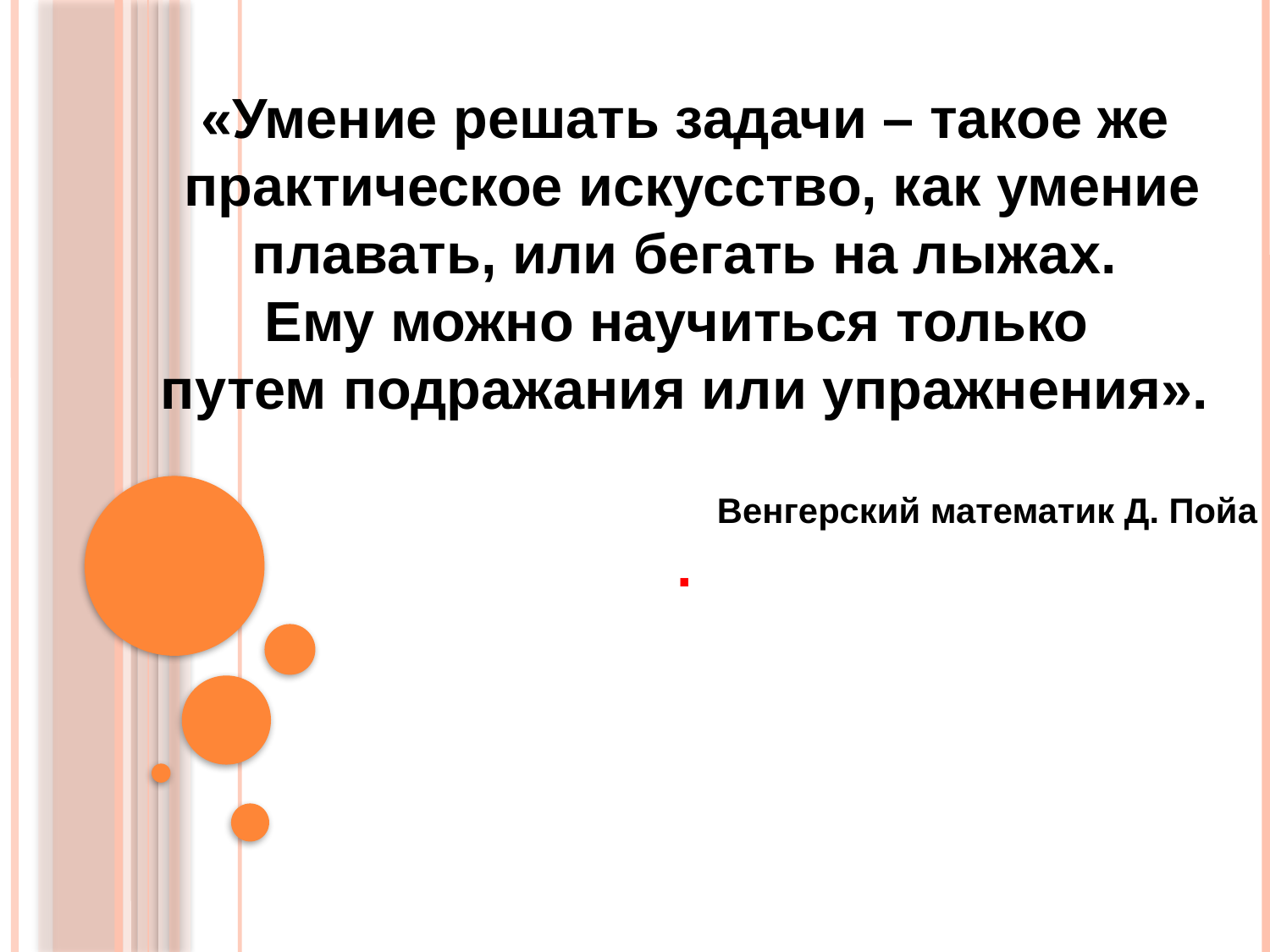

«Умение решать задачи – такое же
 практическое искусство, как умение
 плавать, или бегать на лыжах.
Ему можно научиться только
путем подражания или упражнения».

Венгерский математик Д. Пойа
.